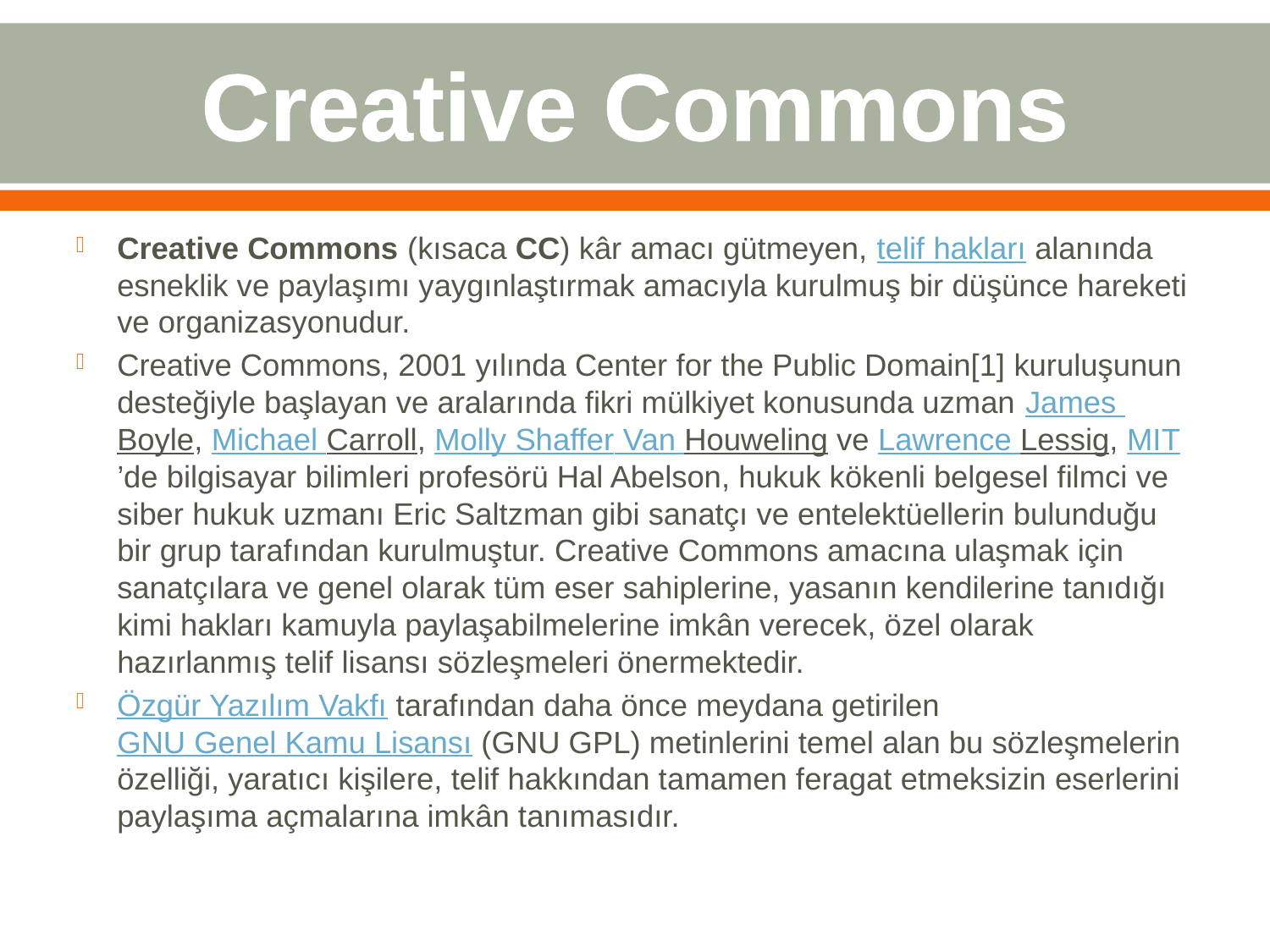

# Creative Commons
Creative Commons (kısaca CC) kâr amacı gütmeyen, telif hakları alanında esneklik ve paylaşımı yaygınlaştırmak amacıyla kurulmuş bir düşünce hareketi ve organizasyonudur.
Creative Commons, 2001 yılında Center for the Public Domain[1] kuruluşunun desteğiyle başlayan ve aralarında fikri mülkiyet konusunda uzman James Boyle, Michael Carroll, Molly Shaffer Van Houweling ve Lawrence Lessig, MIT’de bilgisayar bilimleri profesörü Hal Abelson, hukuk kökenli belgesel filmci ve siber hukuk uzmanı Eric Saltzman gibi sanatçı ve entelektüellerin bulunduğu bir grup tarafından kurulmuştur. Creative Commons amacına ulaşmak için sanatçılara ve genel olarak tüm eser sahiplerine, yasanın kendilerine tanıdığı kimi hakları kamuyla paylaşabilmelerine imkân verecek, özel olarak hazırlanmış telif lisansı sözleşmeleri önermektedir.
Özgür Yazılım Vakfı tarafından daha önce meydana getirilen GNU Genel Kamu Lisansı (GNU GPL) metinlerini temel alan bu sözleşmelerin özelliği, yaratıcı kişilere, telif hakkından tamamen feragat etmeksizin eserlerini paylaşıma açmalarına imkân tanımasıdır.